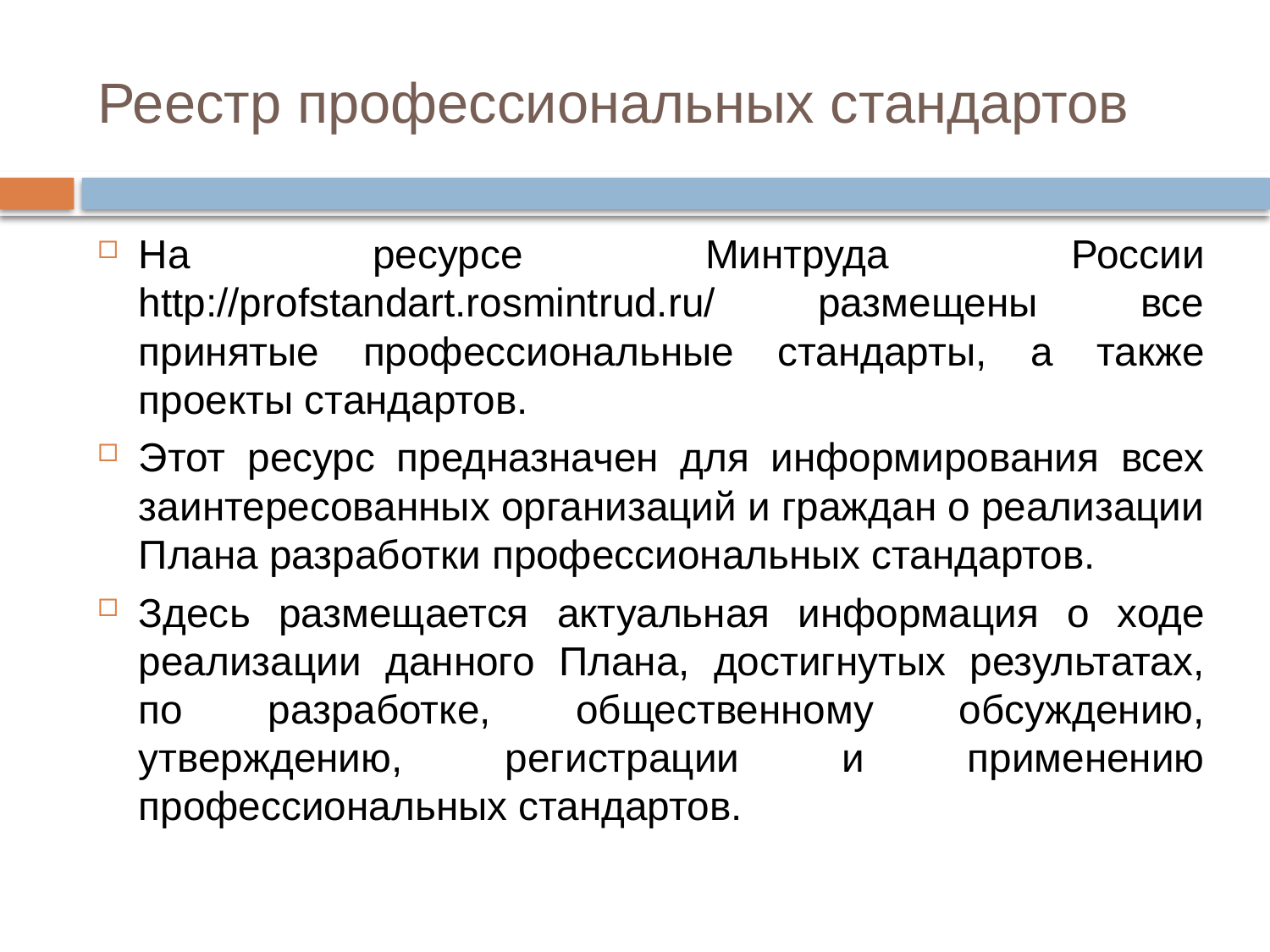

# Реестр профессиональных стандартов
На ресурсе Минтруда России http://profstandart.rosmintrud.ru/ размещены все принятые профессиональные стандарты, а также проекты стандартов.
Этот ресурс предназначен для информирования всех заинтересованных организаций и граждан о реализации Плана разработки профессиональных стандартов.
Здесь размещается актуальная информация о ходе реализации данного Плана, достигнутых результатах, по разработке, общественному обсуждению, утверждению, регистрации и применению профессиональных стандартов.